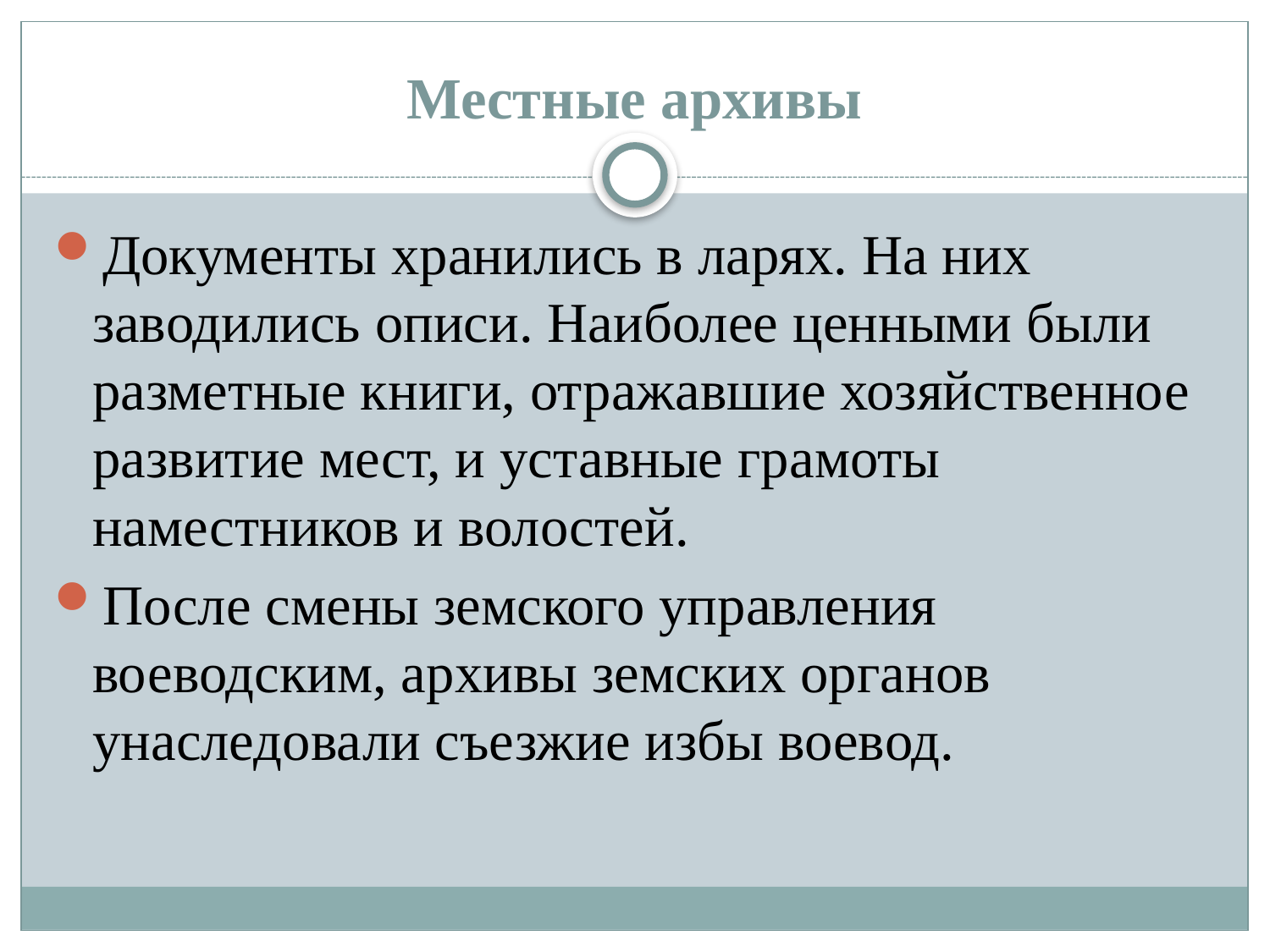

# Местные архивы
Документы хранились в ларях. На них заводились описи. Наиболее ценными были разметные книги, отражавшие хозяйственное развитие мест, и уставные грамоты наместников и волостей.
После смены земского управления воеводским, архивы земских органов унаследовали съезжие избы воевод.